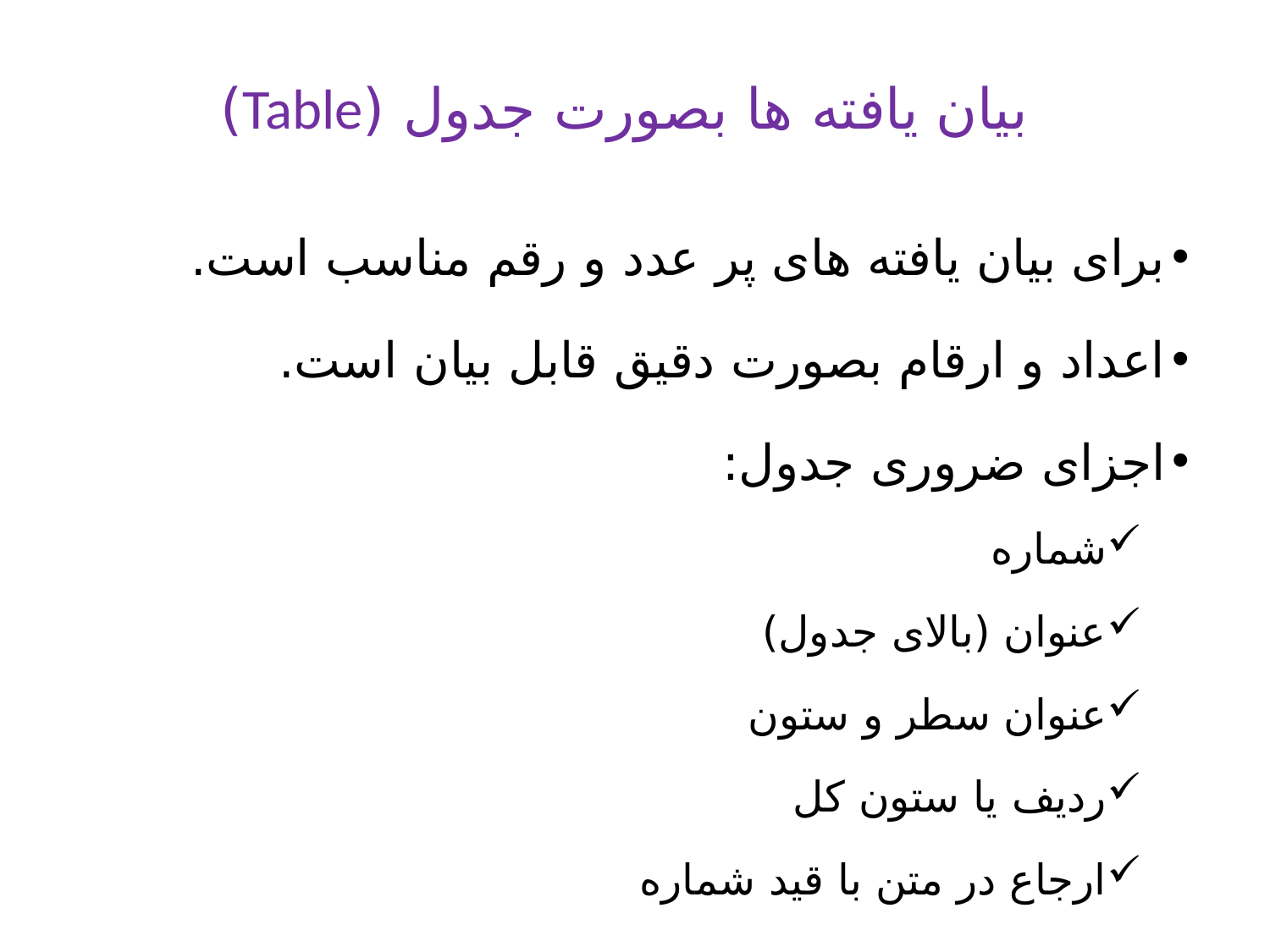

# بیان یافته ها بصورت جدول (Table)
برای بیان یافته های پر عدد و رقم مناسب است.
اعداد و ارقام بصورت دقیق قابل بیان است.
اجزای ضروری جدول:
شماره
عنوان (بالای جدول)
عنوان سطر و ستون
ردیف یا ستون کل
ارجاع در متن با قید شماره
22 May 2021
18